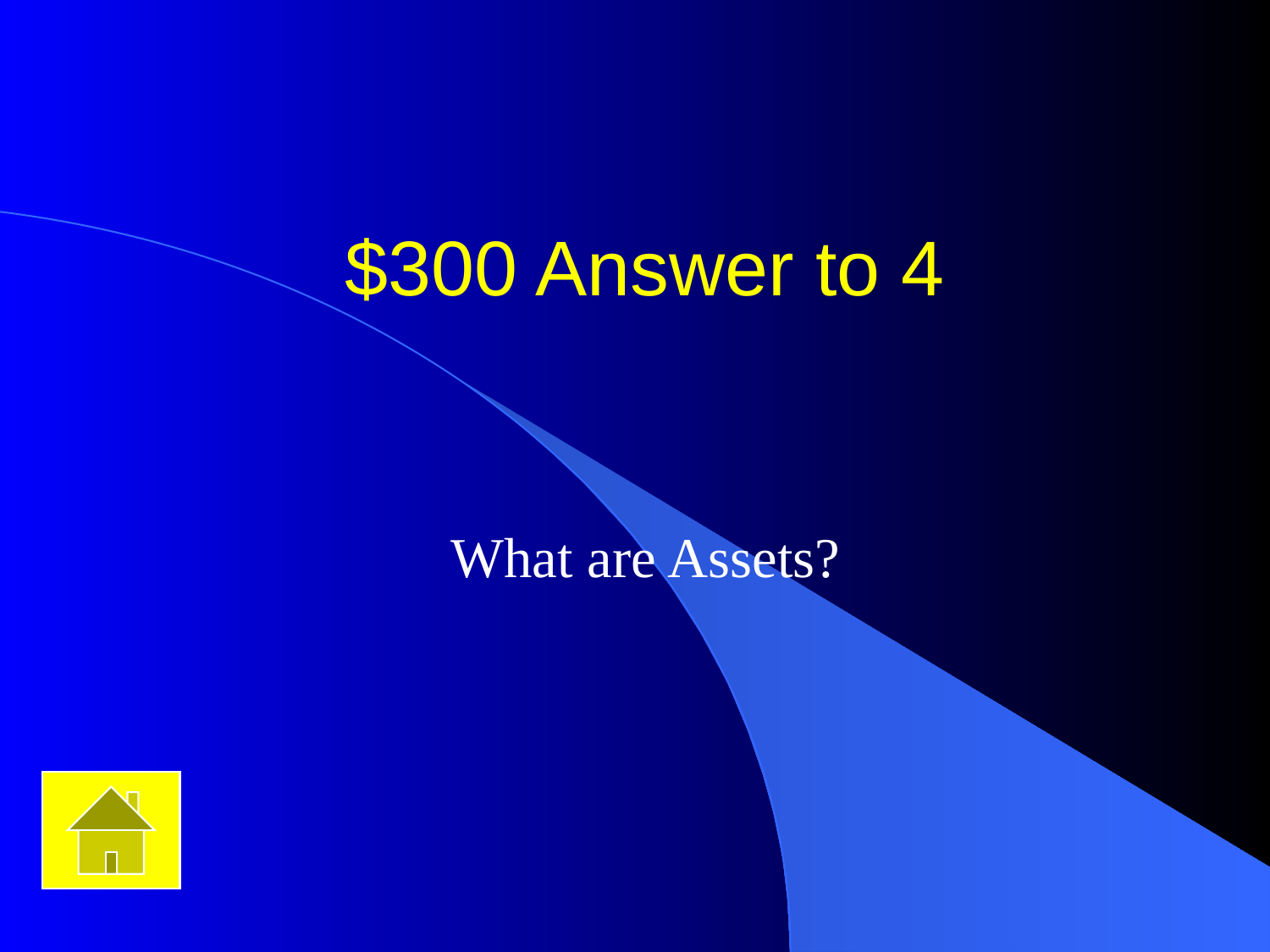

# $300 Answer to 4
What are Assets?